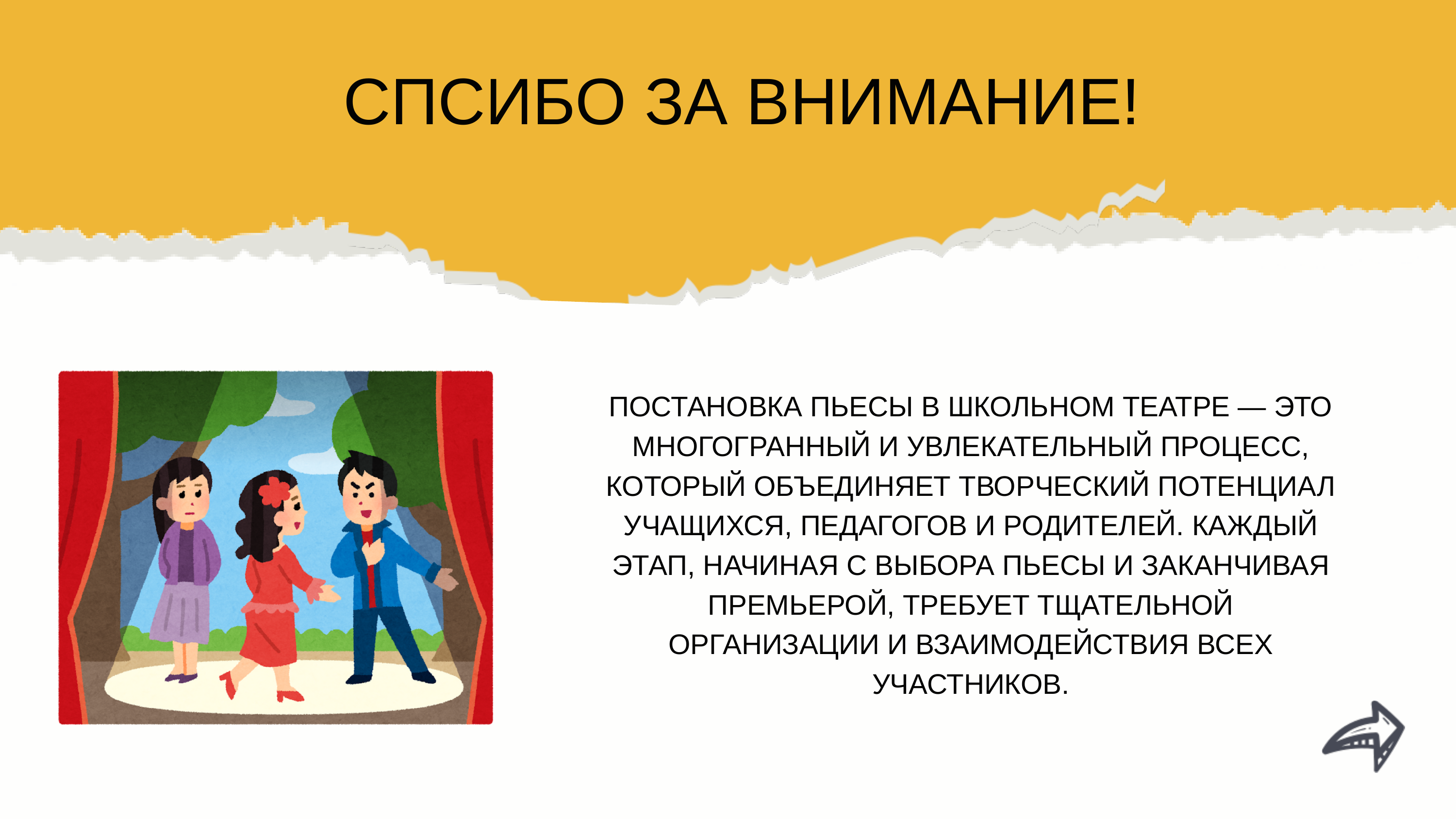

СПСИБО ЗА ВНИМАНИЕ!

ПОСТАНОВКА ПЬЕСЫ В ШКОЛЬНОМ ТЕАТРЕ — ЭТО МНОГОГРАННЫЙ И УВЛЕКАТЕЛЬНЫЙ ПРОЦЕСС, КОТОРЫЙ ОБЪЕДИНЯЕТ ТВОРЧЕСКИЙ ПОТЕНЦИАЛ УЧАЩИХСЯ, ПЕДАГОГОВ И РОДИТЕЛЕЙ. КАЖДЫЙ ЭТАП, НАЧИНАЯ С ВЫБОРА ПЬЕСЫ И ЗАКАНЧИВАЯ ПРЕМЬЕРОЙ, ТРЕБУЕТ ТЩАТЕЛЬНОЙ ОРГАНИЗАЦИИ И ВЗАИМОДЕЙСТВИЯ ВСЕХ УЧАСТНИКОВ.